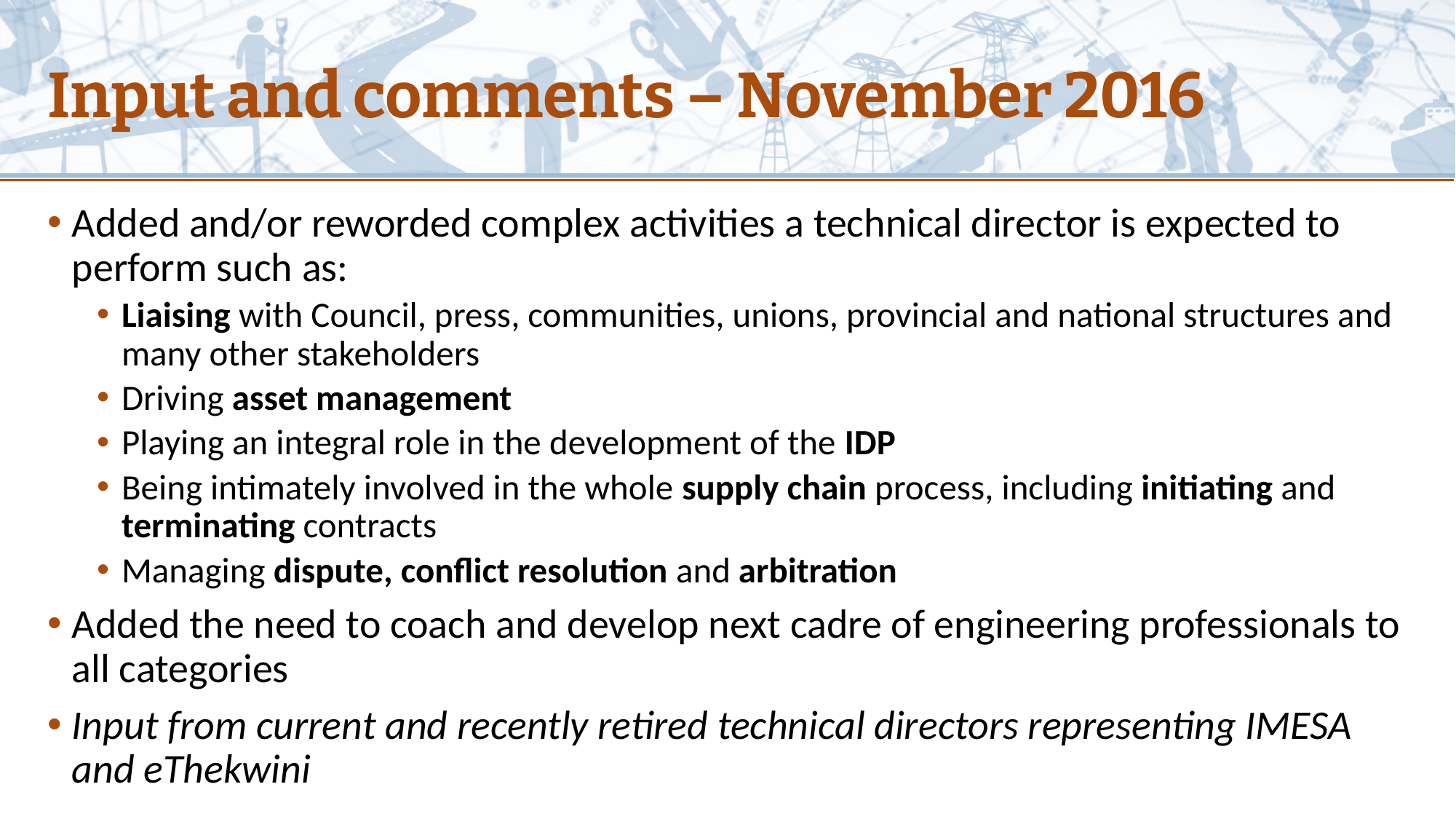

# Input and comments – November 2016
Added and/or reworded complex activities a technical director is expected to perform such as:
Liaising with Council, press, communities, unions, provincial and national structures and many other stakeholders
Driving asset management
Playing an integral role in the development of the IDP
Being intimately involved in the whole supply chain process, including initiating and terminating contracts
Managing dispute, conflict resolution and arbitration
Added the need to coach and develop next cadre of engineering professionals to all categories
Input from current and recently retired technical directors representing IMESA and eThekwini